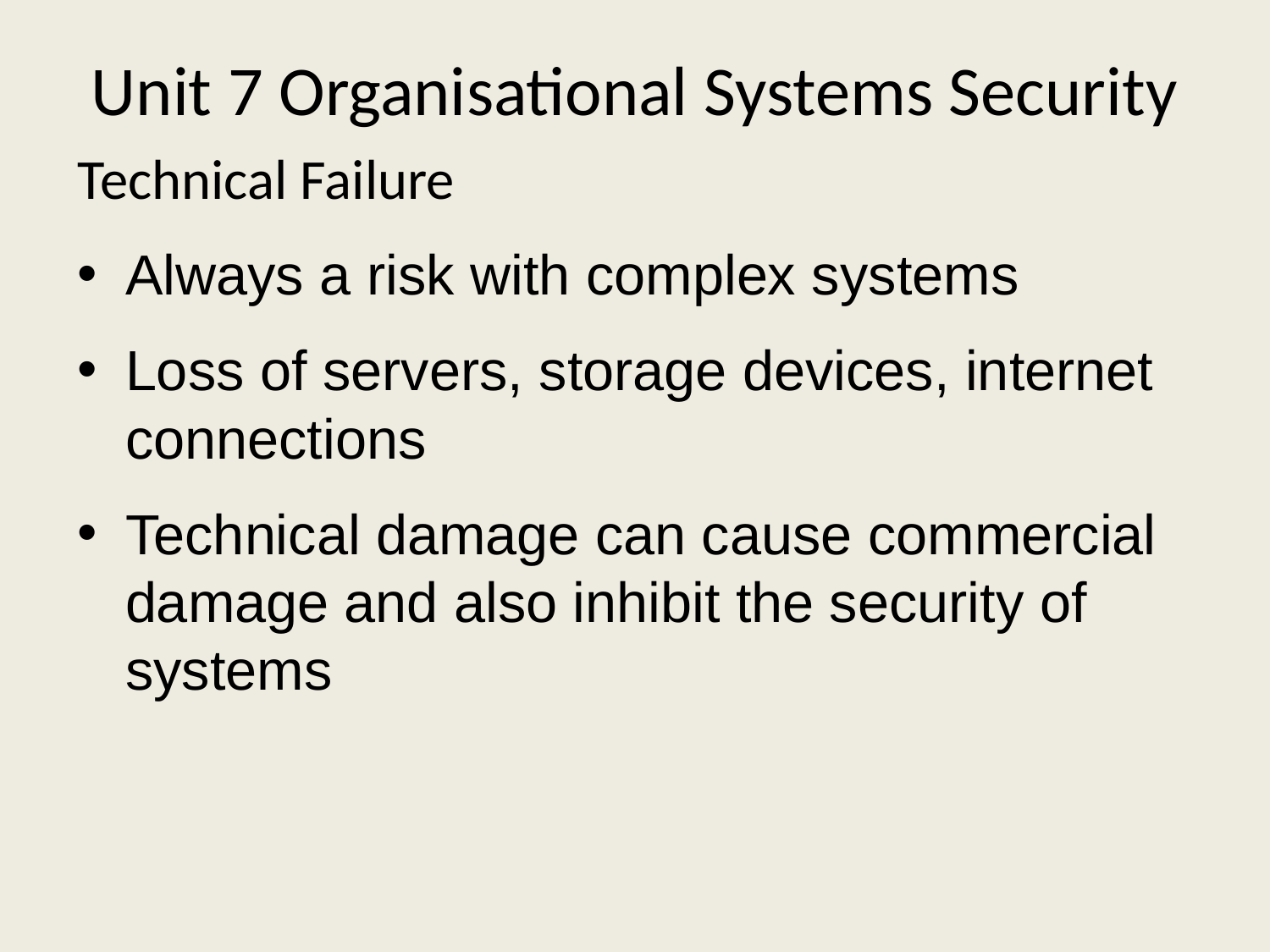

# Unit 7 Organisational Systems Security
Technical Failure
Always a risk with complex systems
Loss of servers, storage devices, internet connections
Technical damage can cause commercial damage and also inhibit the security of systems